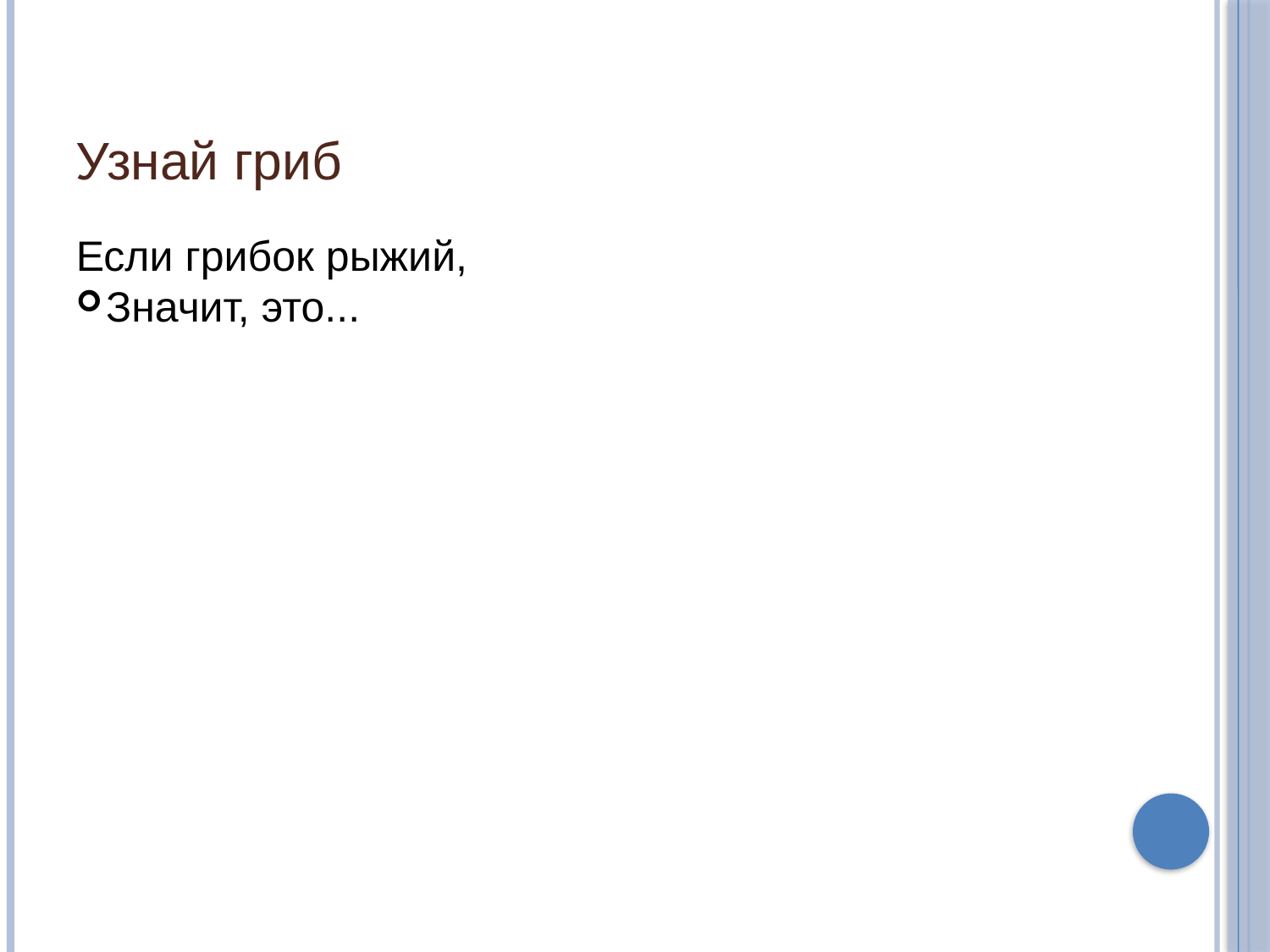

Узнай гриб
Если грибок рыжий,
Значит, это...